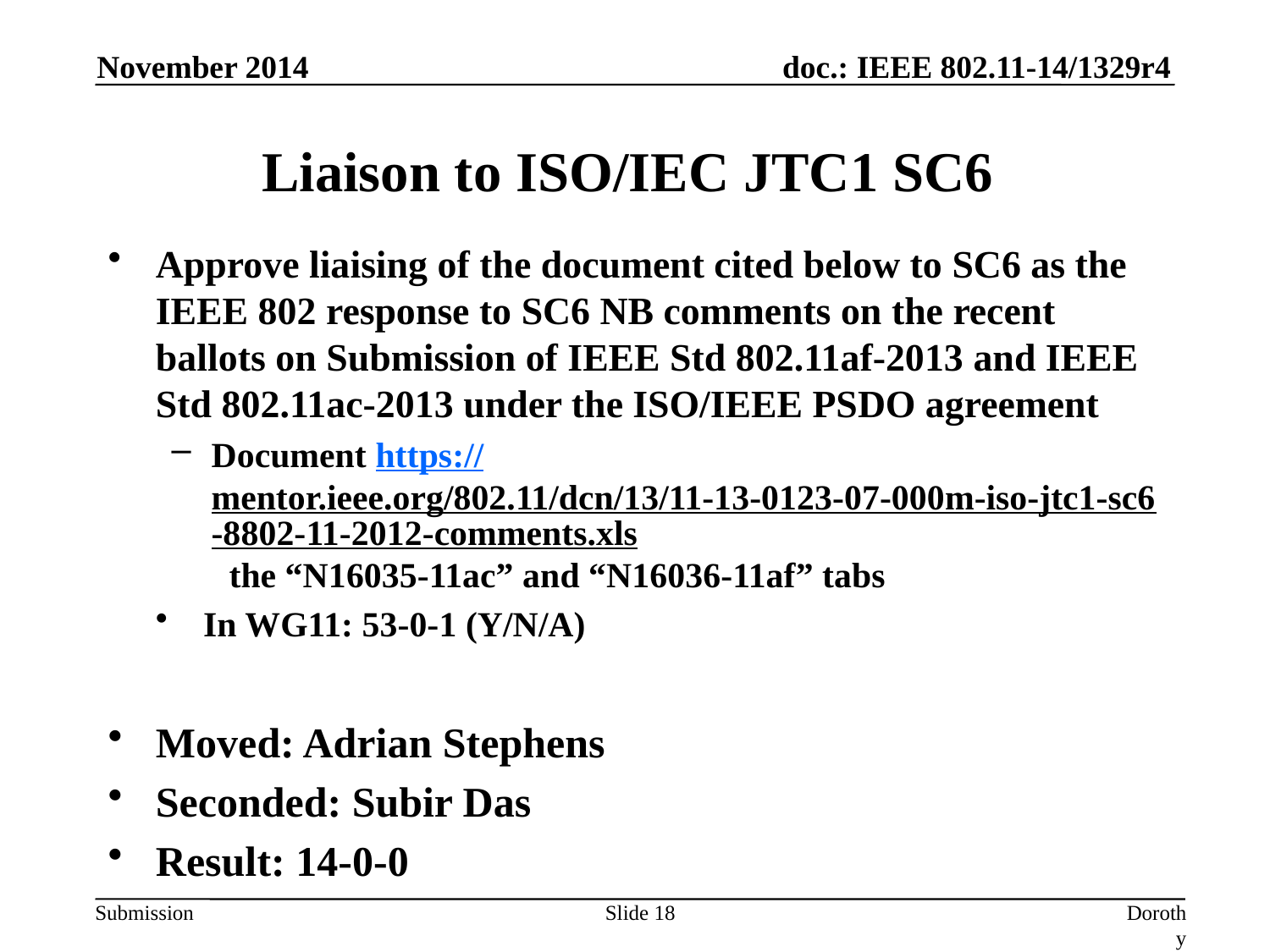

November 2014
# Liaison to ISO/IEC JTC1 SC6
Approve liaising of the document cited below to SC6 as the IEEE 802 response to SC6 NB comments on the recent ballots on Submission of IEEE Std 802.11af-2013 and IEEE Std 802.11ac-2013 under the ISO/IEEE PSDO agreement
Document https://mentor.ieee.org/802.11/dcn/13/11-13-0123-07-000m-iso-jtc1-sc6-8802-11-2012-comments.xls  the “N16035-11ac” and “N16036-11af” tabs
In WG11: 53-0-1 (Y/N/A)

Moved: Adrian Stephens
Seconded: Subir Das
Result: 14-0-0

Slide 18
Dorothy Stanley, Aruba Networks